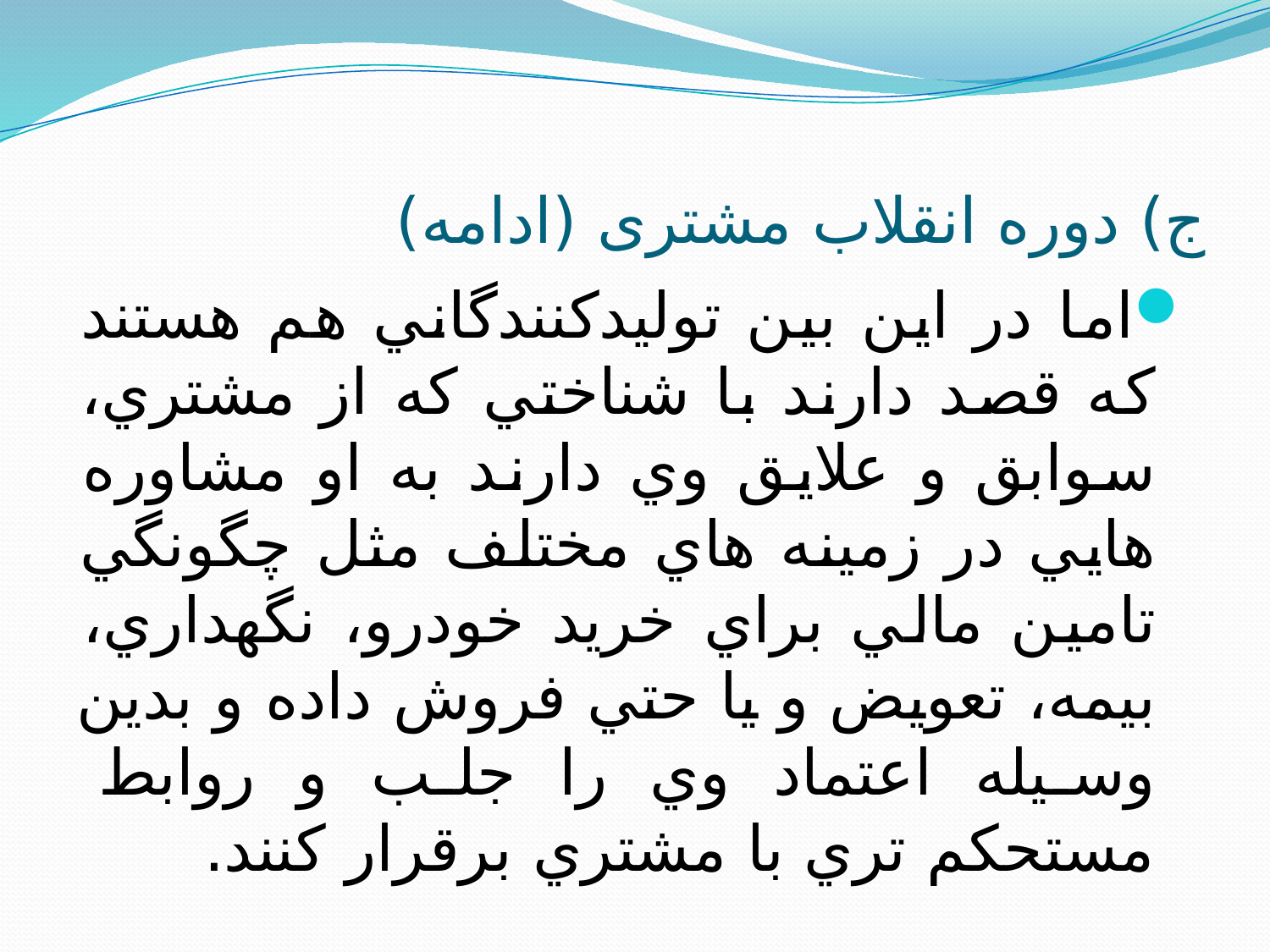

# ج) دوره انقلاب مشتری (ادامه)
اما در اين بين توليدکنندگاني هم هستند که قصد دارند با شناختي که از مشتري، سوابق و علايق وي دارند به او مشاوره هايي در زمينه هاي مختلف مثل چگونگي تامين مالي براي خريد خودرو، نگهداري، بيمه، تعويض و يا حتي فروش داده و بدين وسيله اعتماد وي را جلب و روابط مستحکم تري با مشتري برقرار کنند.